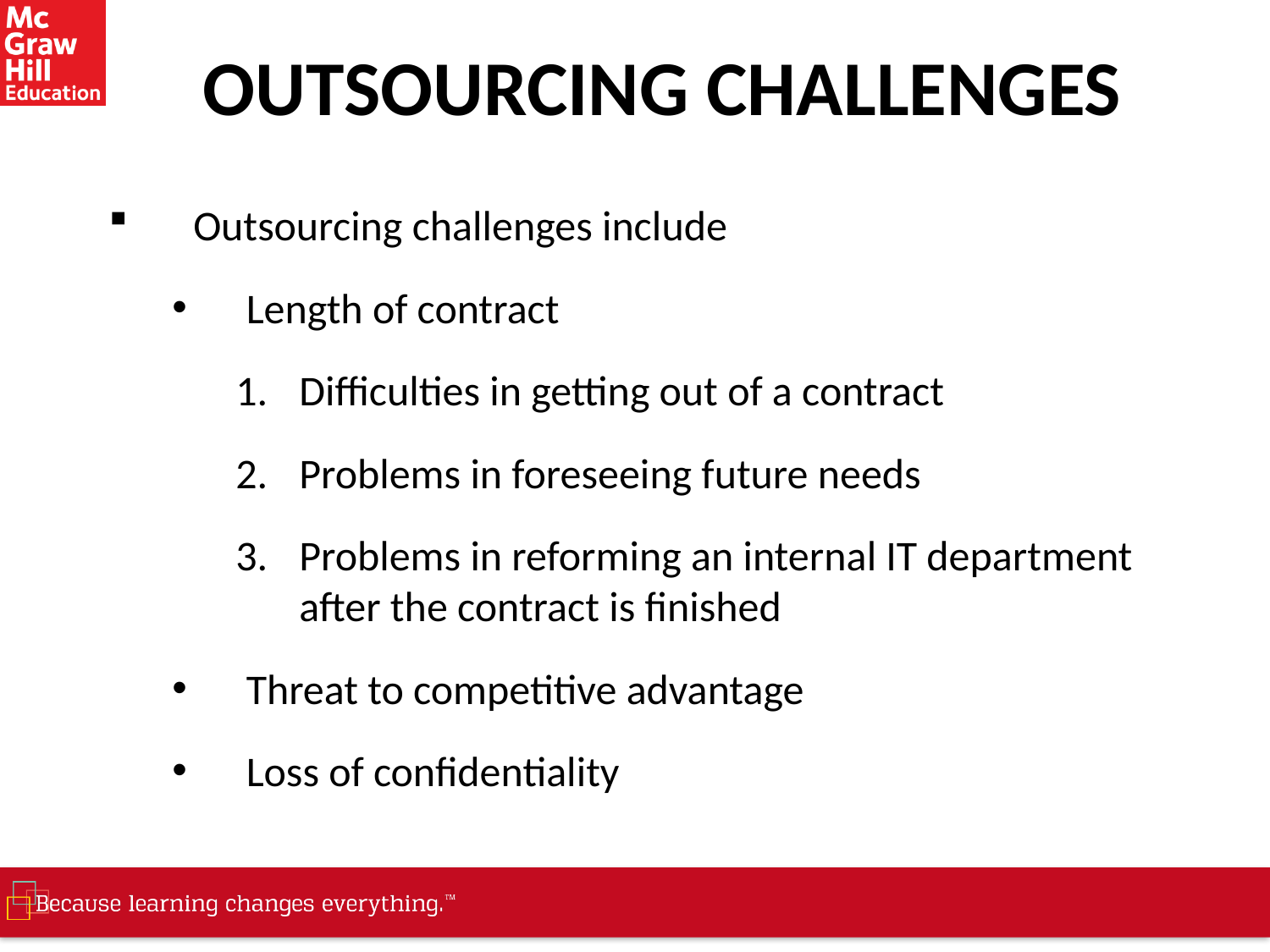

# OUTSOURCING CHALLENGES
Outsourcing challenges include
Length of contract
Difficulties in getting out of a contract
Problems in foreseeing future needs
Problems in reforming an internal IT department after the contract is finished
Threat to competitive advantage
Loss of confidentiality